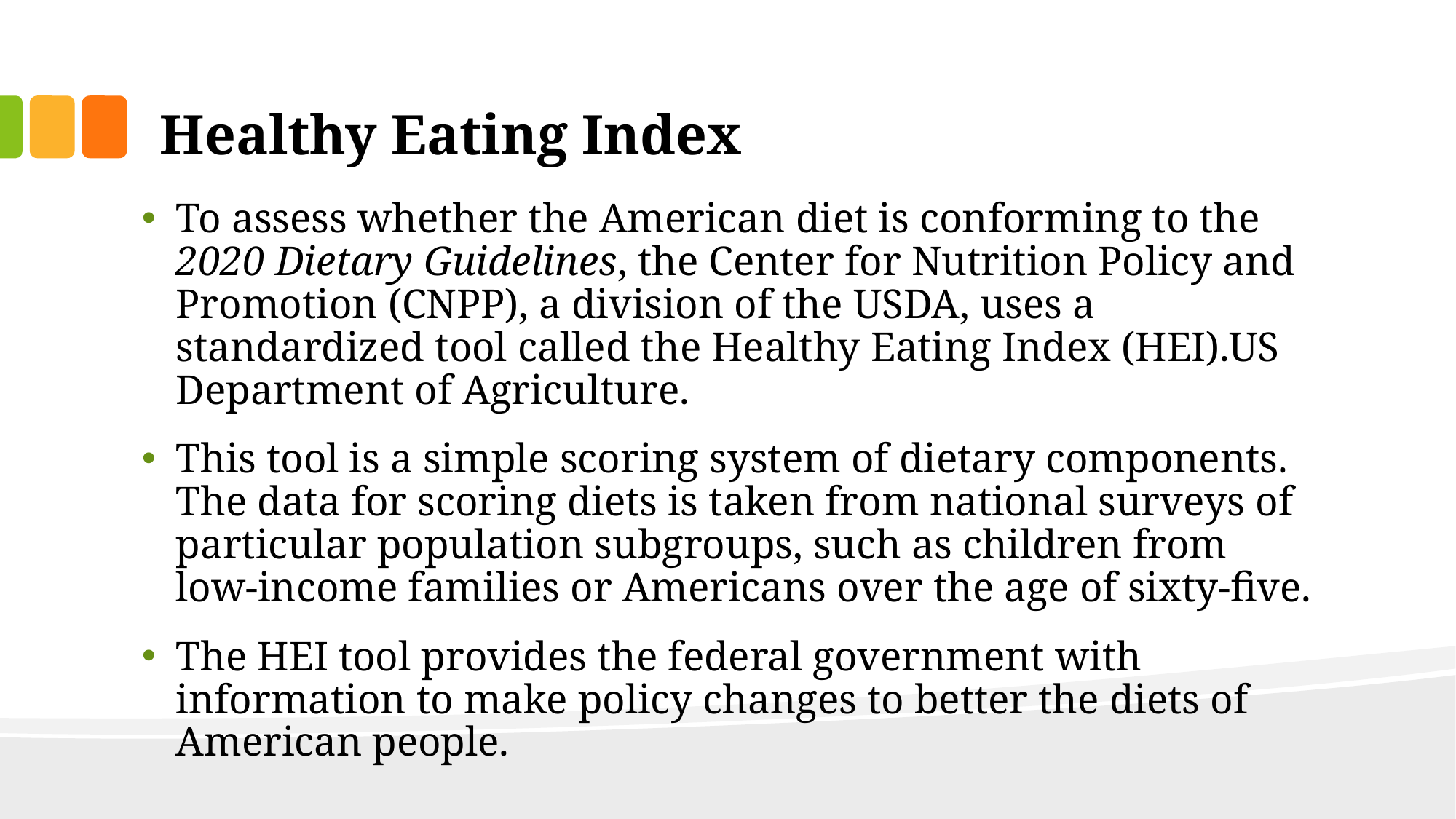

# Healthy Eating Index
To assess whether the American diet is conforming to the 2020 Dietary Guidelines, the Center for Nutrition Policy and Promotion (CNPP), a division of the USDA, uses a standardized tool called the Healthy Eating Index (HEI).US Department of Agriculture.
This tool is a simple scoring system of dietary components. The data for scoring diets is taken from national surveys of particular population subgroups, such as children from low-income families or Americans over the age of sixty-five.
The HEI tool provides the federal government with information to make policy changes to better the diets of American people.